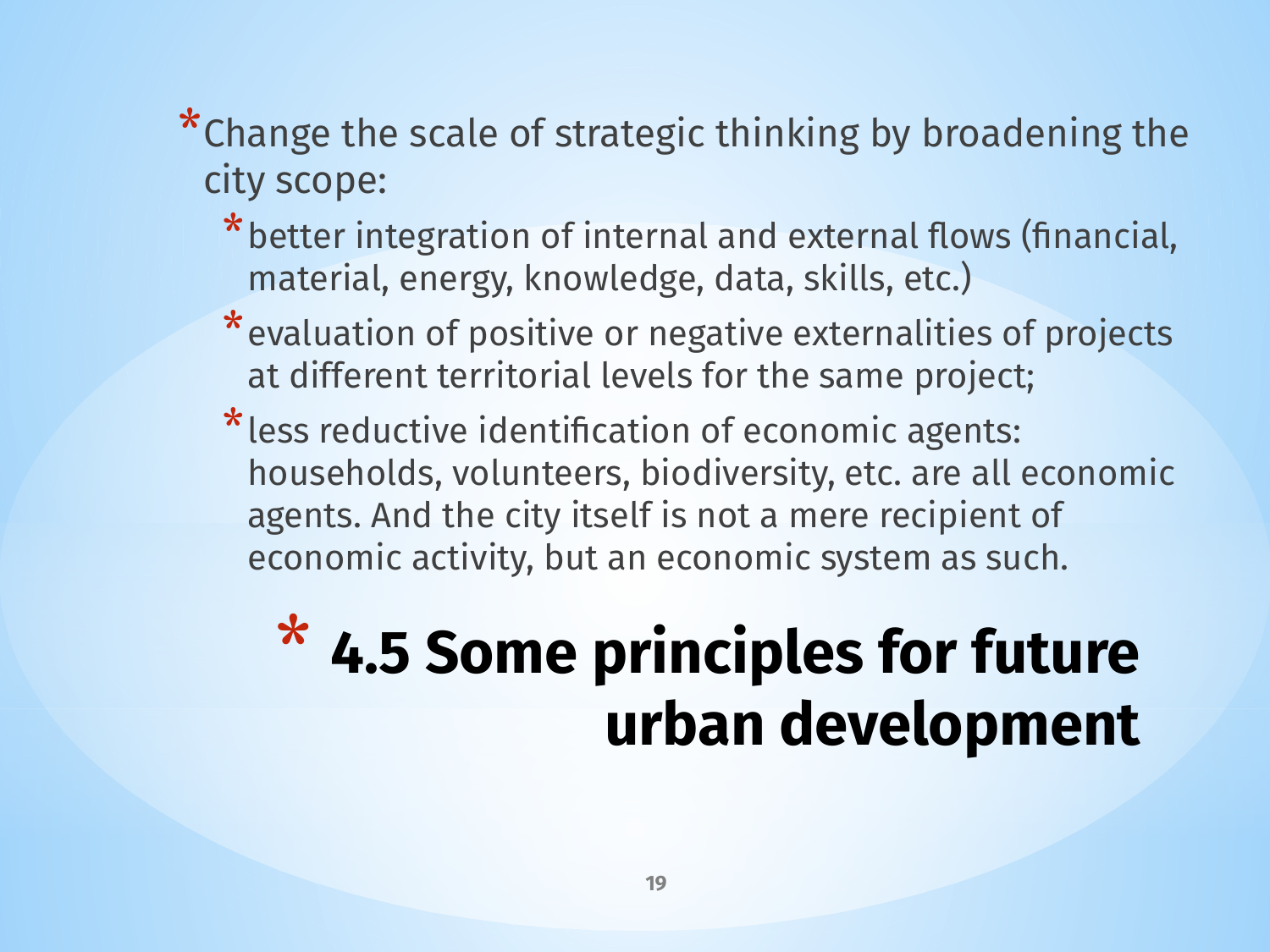

Change the scale of strategic thinking by broadening the city scope:
better integration of internal and external flows (financial, material, energy, knowledge, data, skills, etc.)
evaluation of positive or negative externalities of projects at different territorial levels for the same project;
less reductive identification of economic agents: households, volunteers, biodiversity, etc. are all economic agents. And the city itself is not a mere recipient of economic activity, but an economic system as such.
# 4.5 Some principles for future urban development
19